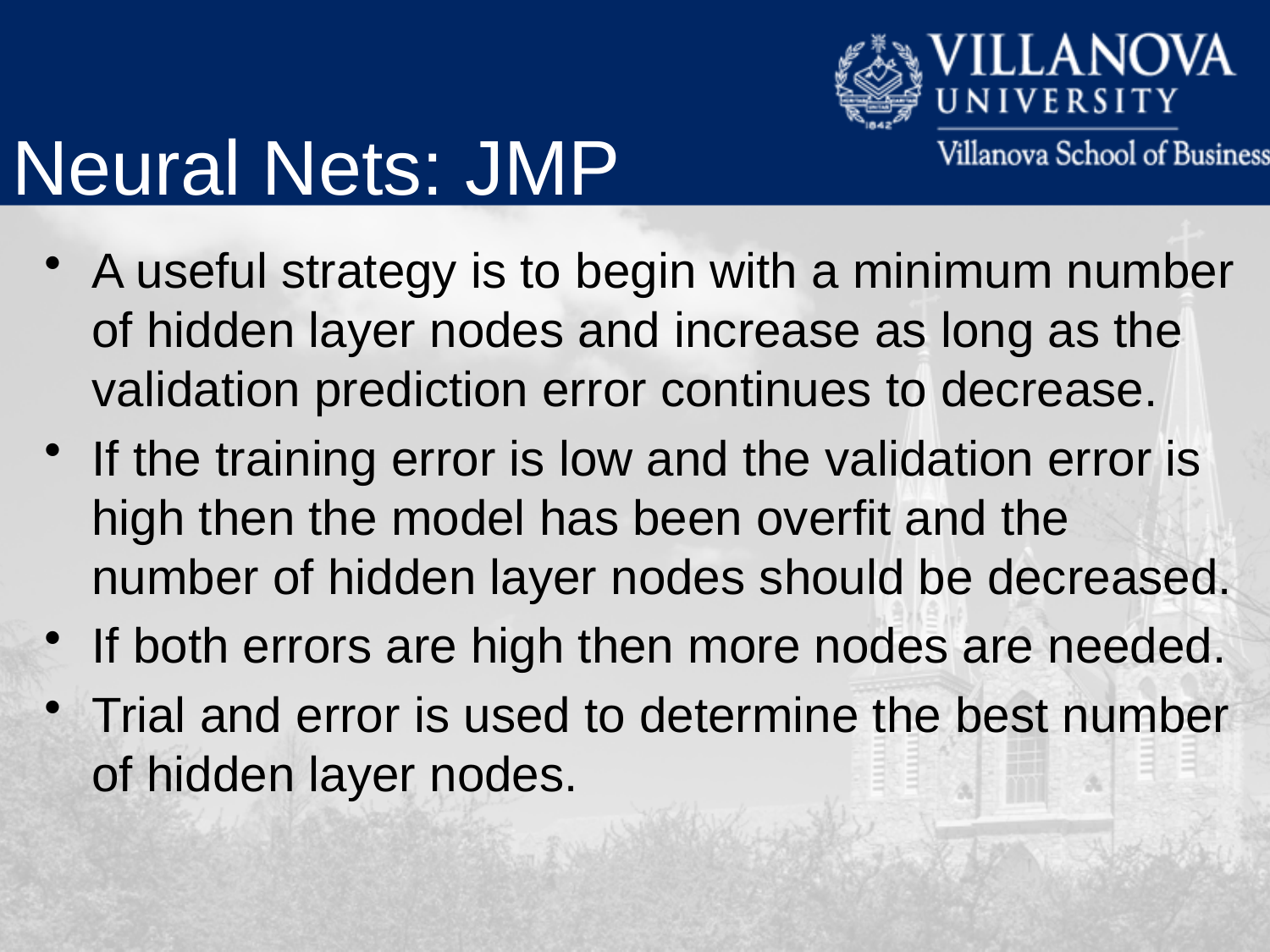

Neural Nets: JMP
A useful strategy is to begin with a minimum number of hidden layer nodes and increase as long as the validation prediction error continues to decrease.
If the training error is low and the validation error is high then the model has been overfit and the number of hidden layer nodes should be decreased.
If both errors are high then more nodes are needed.
Trial and error is used to determine the best number of hidden layer nodes.